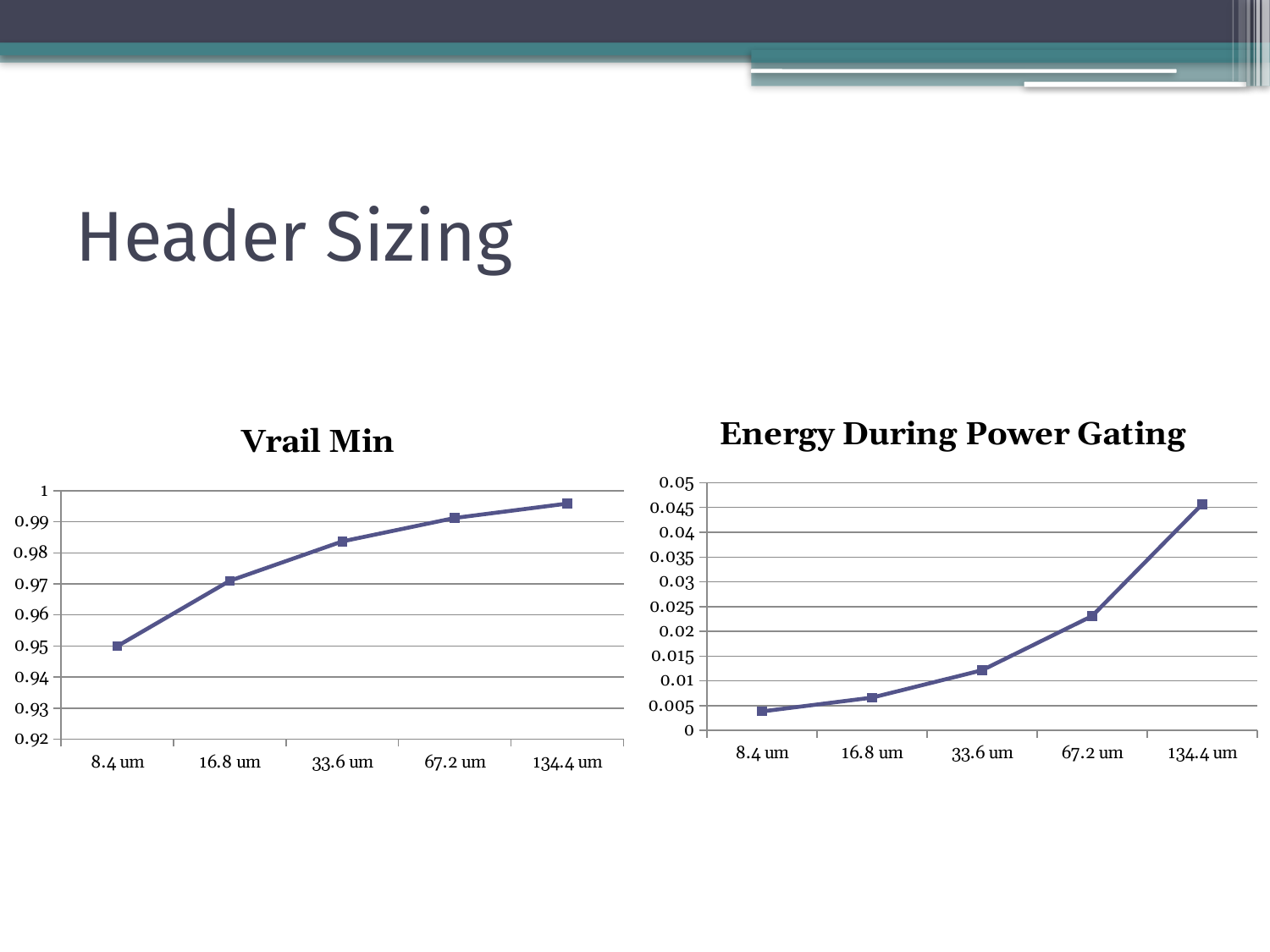

# Header Sizing

### Chart:

| Category | Energy During Power Gating |
|---|---|
| 8.4 um | 0.0038304380374400413 |
| 16.8 um | 0.006611554074209007 |
| 33.6 um | 0.012142324839028277 |
| 67.2 um | 0.023087379620371846 |
| 134.4 um | 0.04567070113144915 |

### Chart:

| Category | Vrail Min |
|---|---|
| 8.4 um | 0.9499392500000001 |
| 16.8 um | 0.9710154999999999 |
| 33.6 um | 0.983691 |
| 67.2 um | 0.9912405 |
| 134.4 um | 0.995878 |